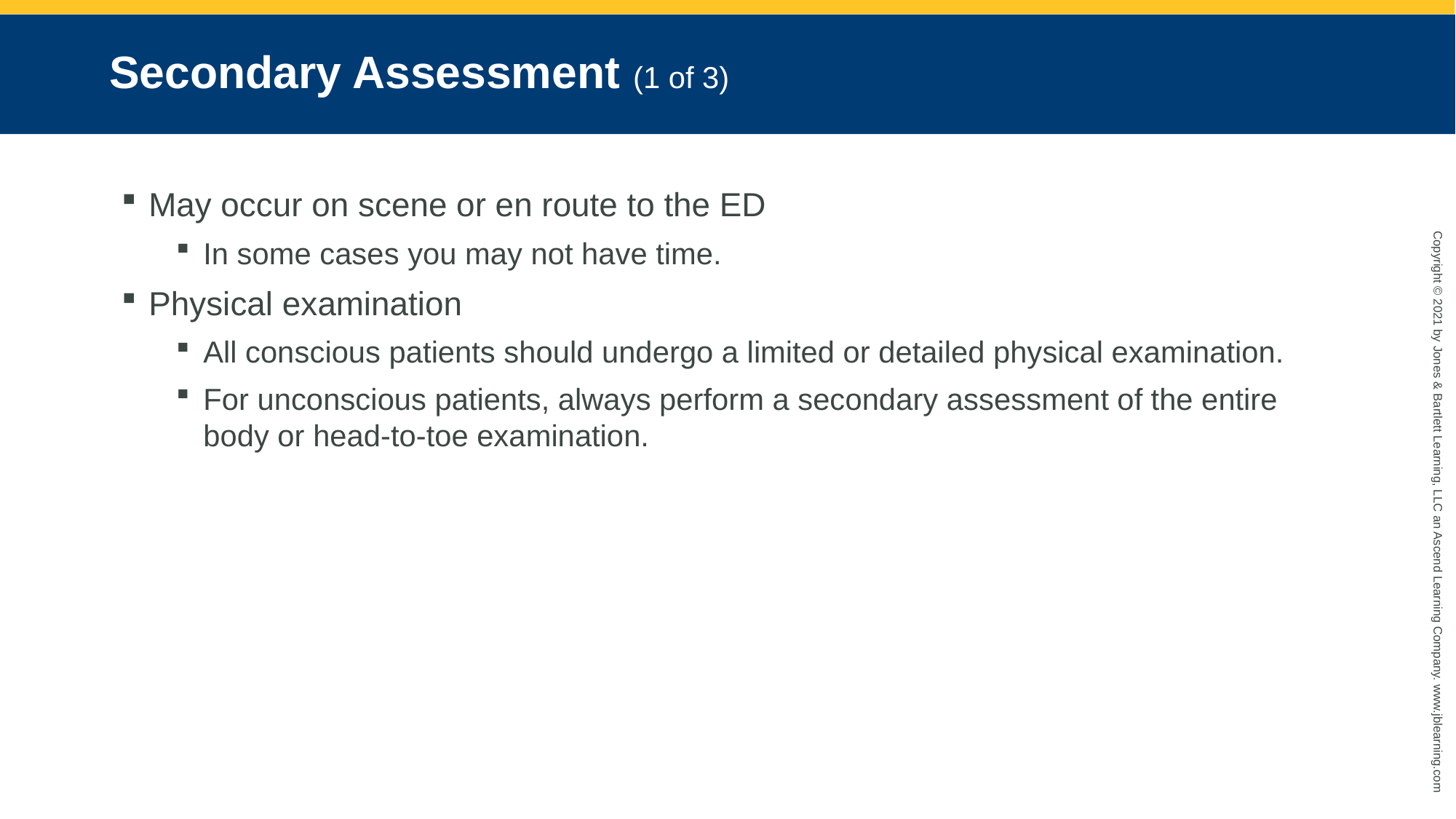

# Secondary Assessment (1 of 3)
May occur on scene or en route to the ED
In some cases you may not have time.
Physical examination
All conscious patients should undergo a limited or detailed physical examination.
For unconscious patients, always perform a secondary assessment of the entire body or head-to-toe examination.